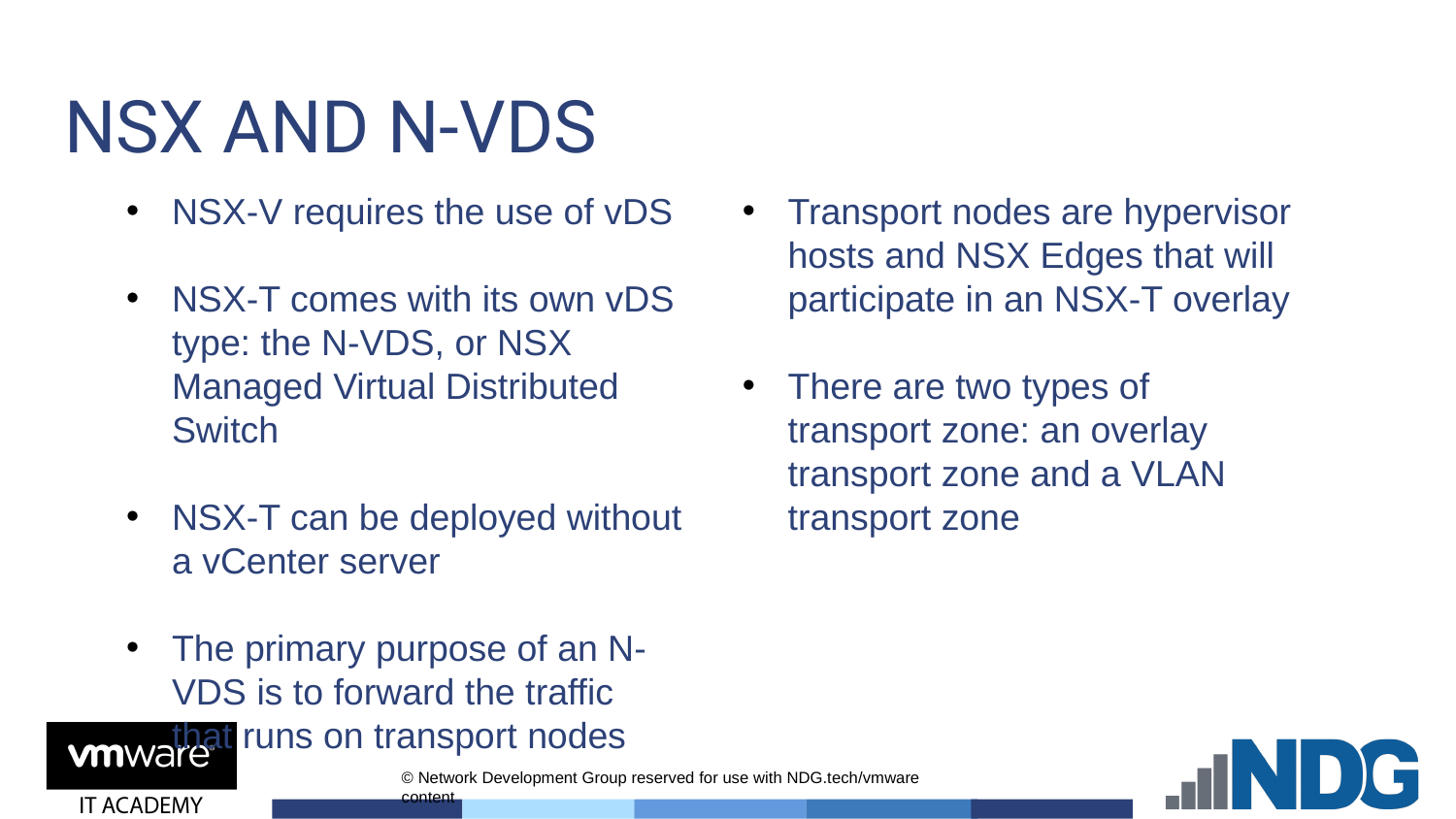

# NSX AND N-VDS
NSX-V requires the use of vDS

NSX-T comes with its own vDS type: the N-VDS, or NSX Managed Virtual Distributed Switch

NSX-T can be deployed without a vCenter server

The primary purpose of an N-VDS is to forward the traffic that runs on transport nodes
Transport nodes are hypervisor hosts and NSX Edges that will participate in an NSX-T overlay

There are two types of transport zone: an overlay transport zone and a VLAN transport zone